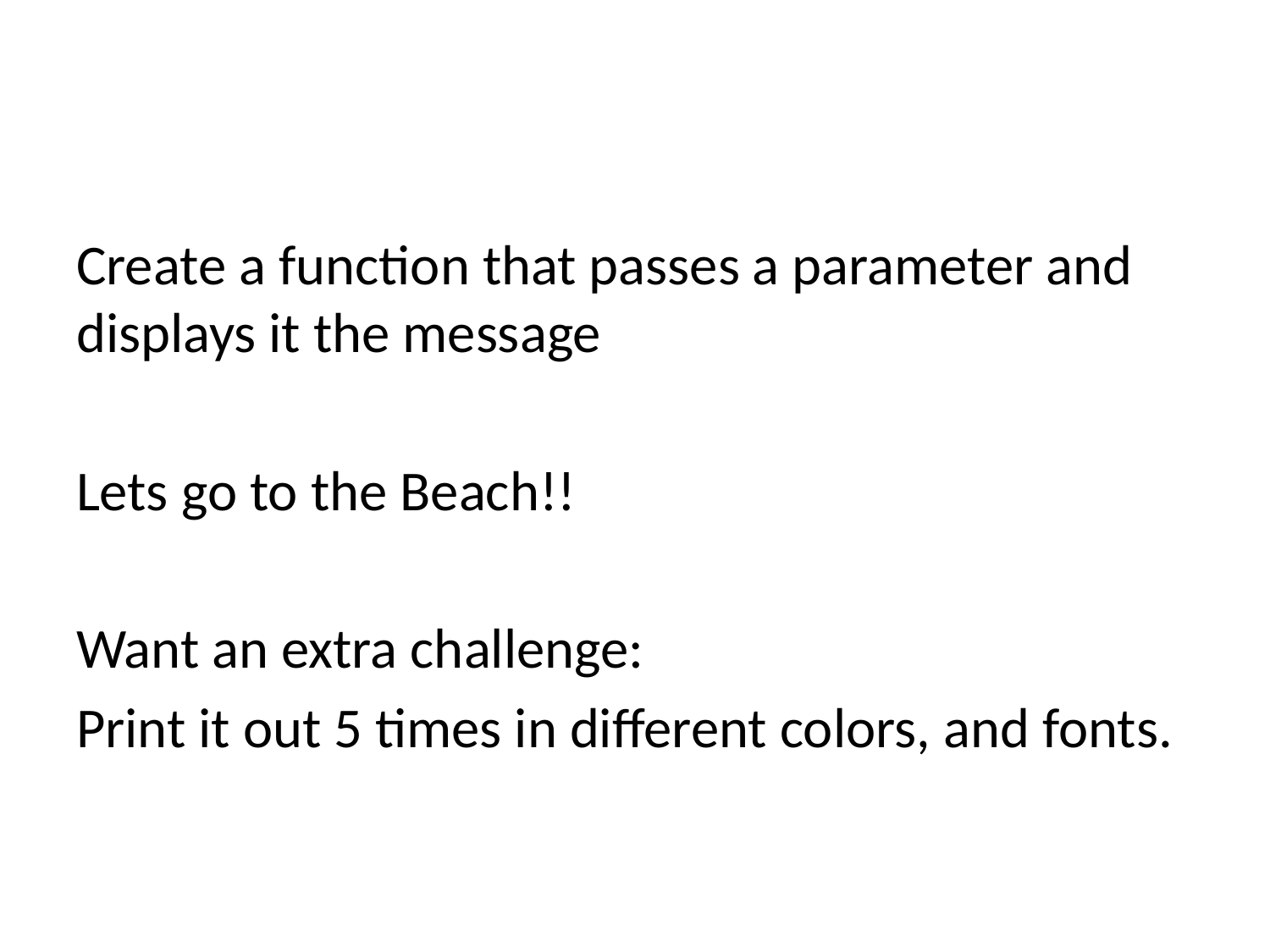

#
Create a function that passes a parameter and displays it the message

Lets go to the Beach!!

Want an extra challenge:
Print it out 5 times in different colors, and fonts.